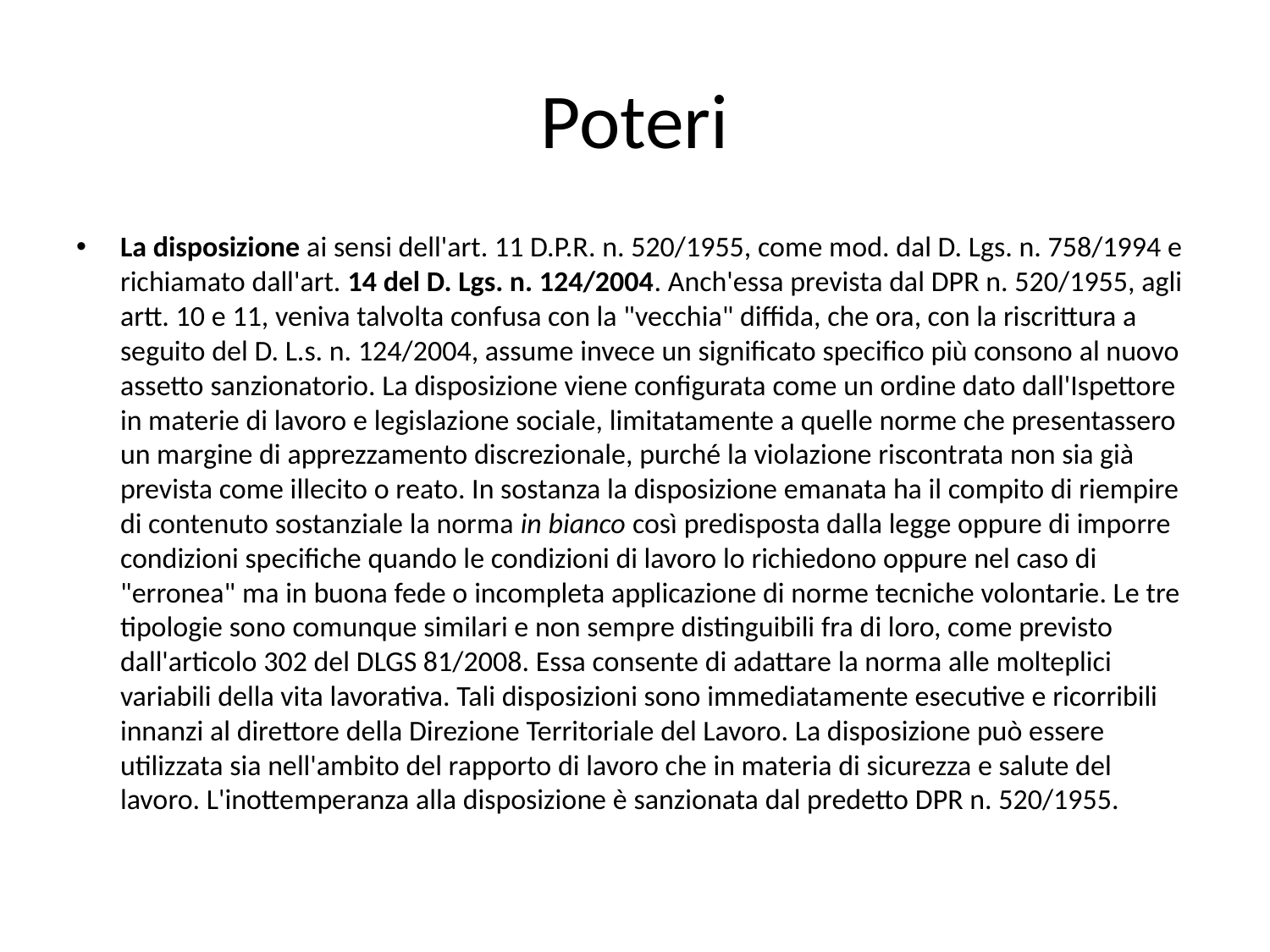

# Poteri
La disposizione ai sensi dell'art. 11 D.P.R. n. 520/1955, come mod. dal D. Lgs. n. 758/1994 e richiamato dall'art. 14 del D. Lgs. n. 124/2004. Anch'essa prevista dal DPR n. 520/1955, agli artt. 10 e 11, veniva talvolta confusa con la "vecchia" diffida, che ora, con la riscrittura a seguito del D. L.s. n. 124/2004, assume invece un significato specifico più consono al nuovo assetto sanzionatorio. La disposizione viene configurata come un ordine dato dall'Ispettore in materie di lavoro e legislazione sociale, limitatamente a quelle norme che presentassero un margine di apprezzamento discrezionale, purché la violazione riscontrata non sia già prevista come illecito o reato. In sostanza la disposizione emanata ha il compito di riempire di contenuto sostanziale la norma in bianco così predisposta dalla legge oppure di imporre condizioni specifiche quando le condizioni di lavoro lo richiedono oppure nel caso di "erronea" ma in buona fede o incompleta applicazione di norme tecniche volontarie. Le tre tipologie sono comunque similari e non sempre distinguibili fra di loro, come previsto dall'articolo 302 del DLGS 81/2008. Essa consente di adattare la norma alle molteplici variabili della vita lavorativa. Tali disposizioni sono immediatamente esecutive e ricorribili innanzi al direttore della Direzione Territoriale del Lavoro. La disposizione può essere utilizzata sia nell'ambito del rapporto di lavoro che in materia di sicurezza e salute del lavoro. L'inottemperanza alla disposizione è sanzionata dal predetto DPR n. 520/1955.